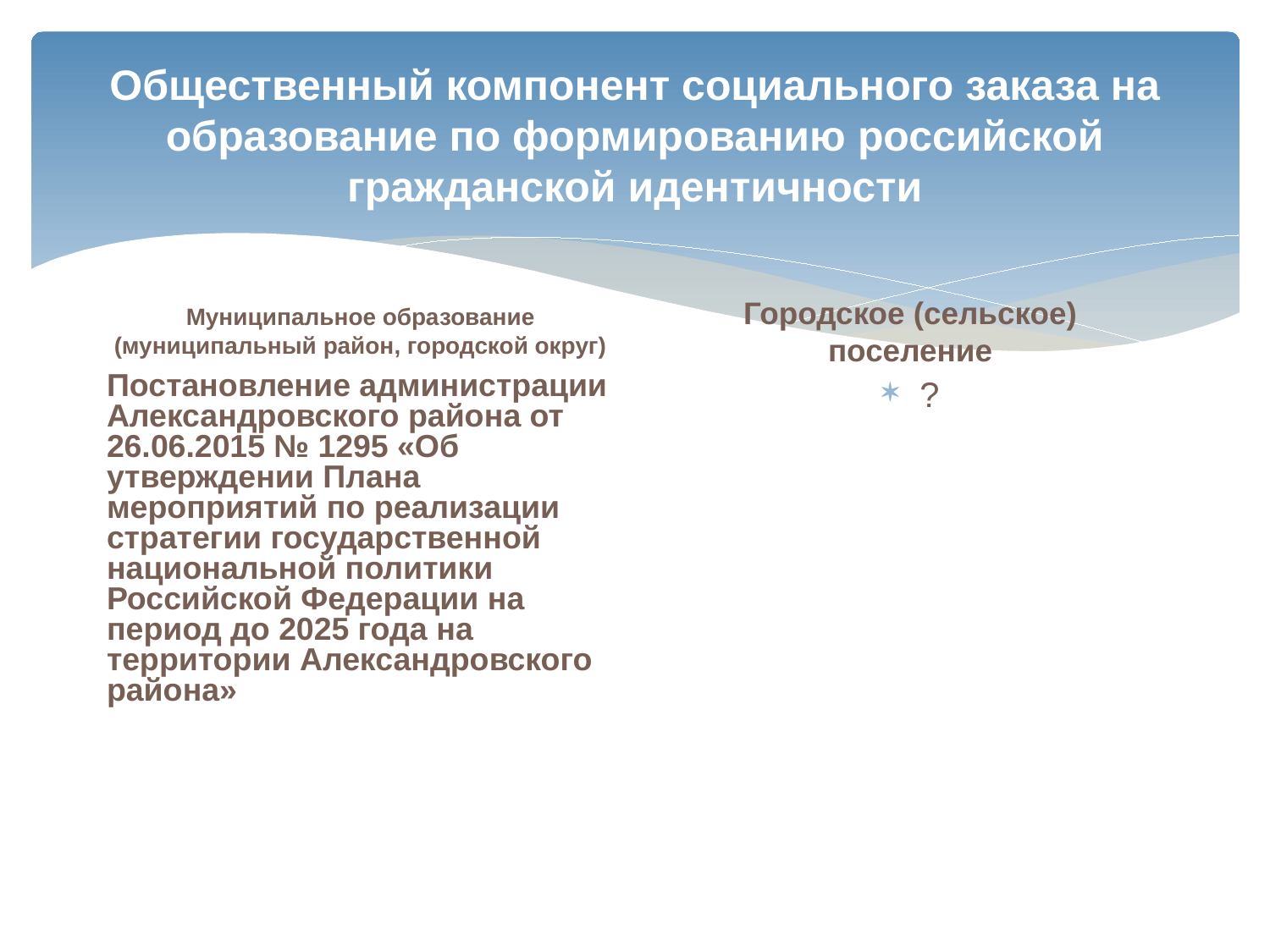

# Общественный компонент социального заказа на образование по формированию российской гражданской идентичности
Муниципальное образование (муниципальный район, городской округ)
Городское (сельское) поселение
Постановление администрации Александровского района от 26.06.2015 № 1295 «Об утверждении Плана мероприятий по реализации стратегии государственной национальной политики Российской Федерации на период до 2025 года на территории Александровского района»

?